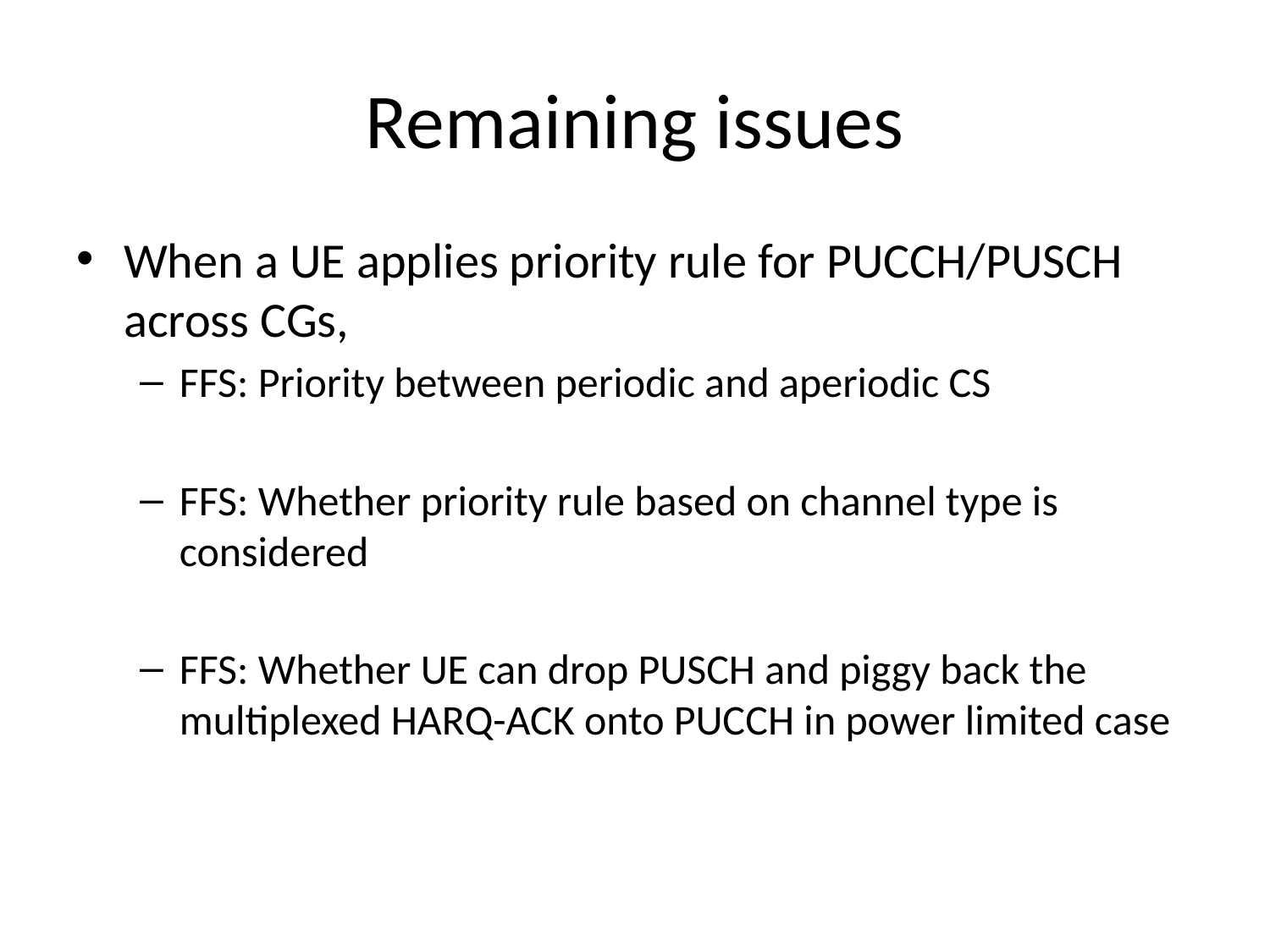

# Remaining issues
When a UE applies priority rule for PUCCH/PUSCH across CGs,
FFS: Priority between periodic and aperiodic CS

FFS: Whether priority rule based on channel type is considered

FFS: Whether UE can drop PUSCH and piggy back the multiplexed HARQ-ACK onto PUCCH in power limited case